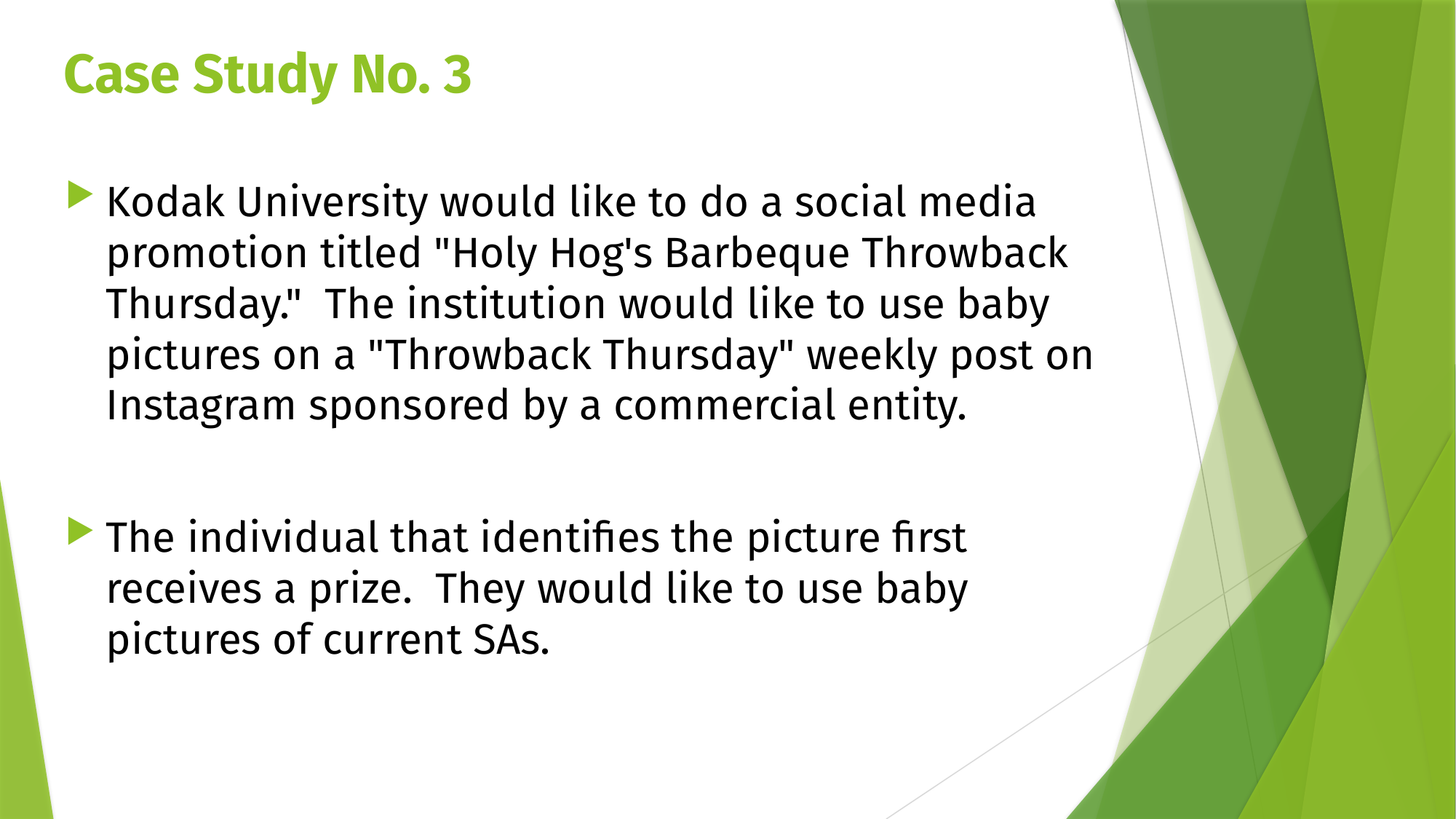

# Case Study No. 3
Kodak University would like to do a social media promotion titled "Holy Hog's Barbeque Throwback Thursday."  The institution would like to use baby pictures on a "Throwback Thursday" weekly post on Instagram sponsored by a commercial entity.

The individual that identifies the picture first receives a prize.  They would like to use baby pictures of current SAs.